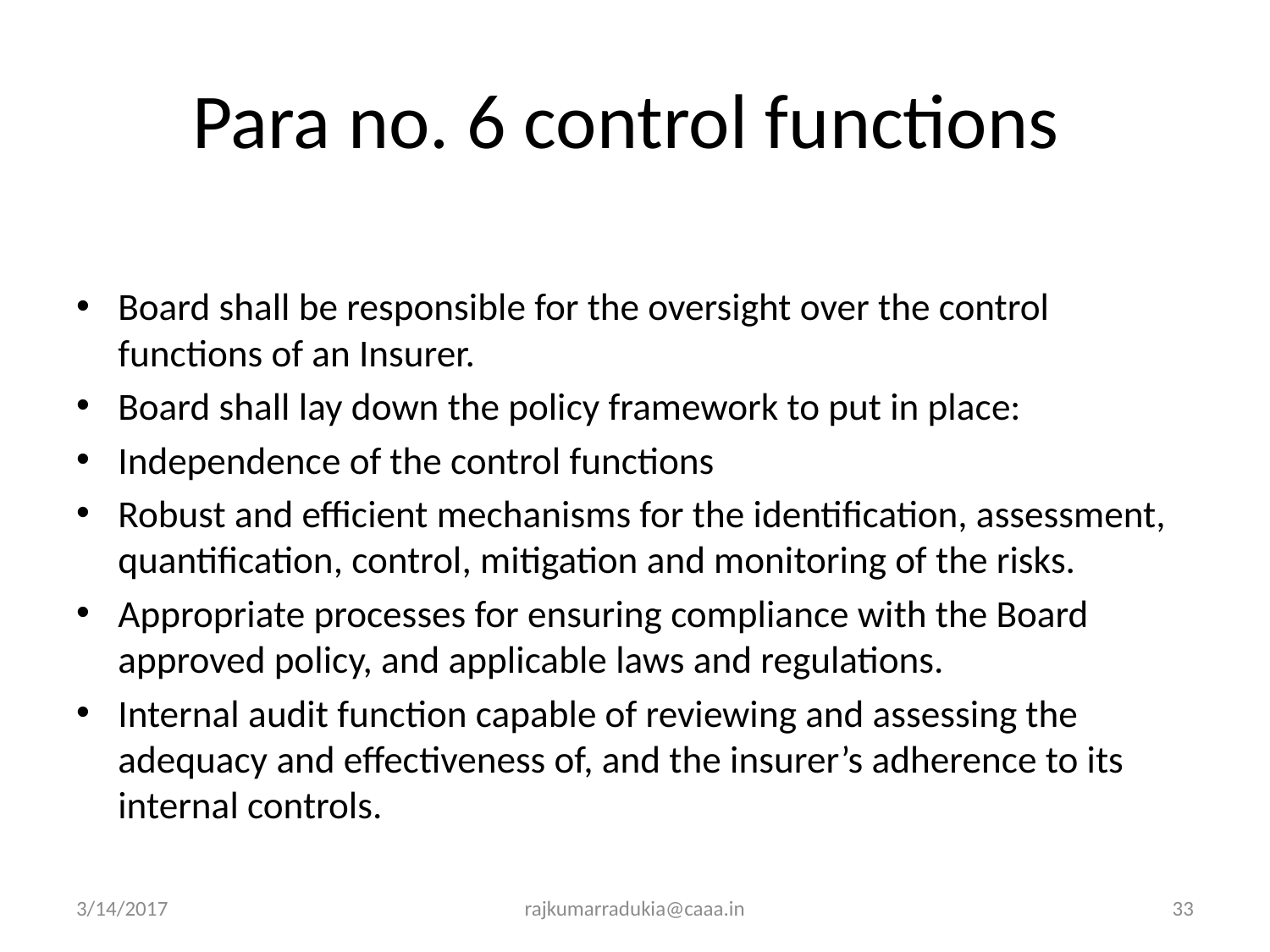

# Para no. 6 control functions

Board shall be responsible for the oversight over the control functions of an Insurer.
Board shall lay down the policy framework to put in place:
Independence of the control functions
Robust and efficient mechanisms for the identification, assessment, quantification, control, mitigation and monitoring of the risks.
Appropriate processes for ensuring compliance with the Board approved policy, and applicable laws and regulations.
Internal audit function capable of reviewing and assessing the adequacy and effectiveness of, and the insurer’s adherence to its internal controls.
3/14/2017
rajkumarradukia@caaa.in
33